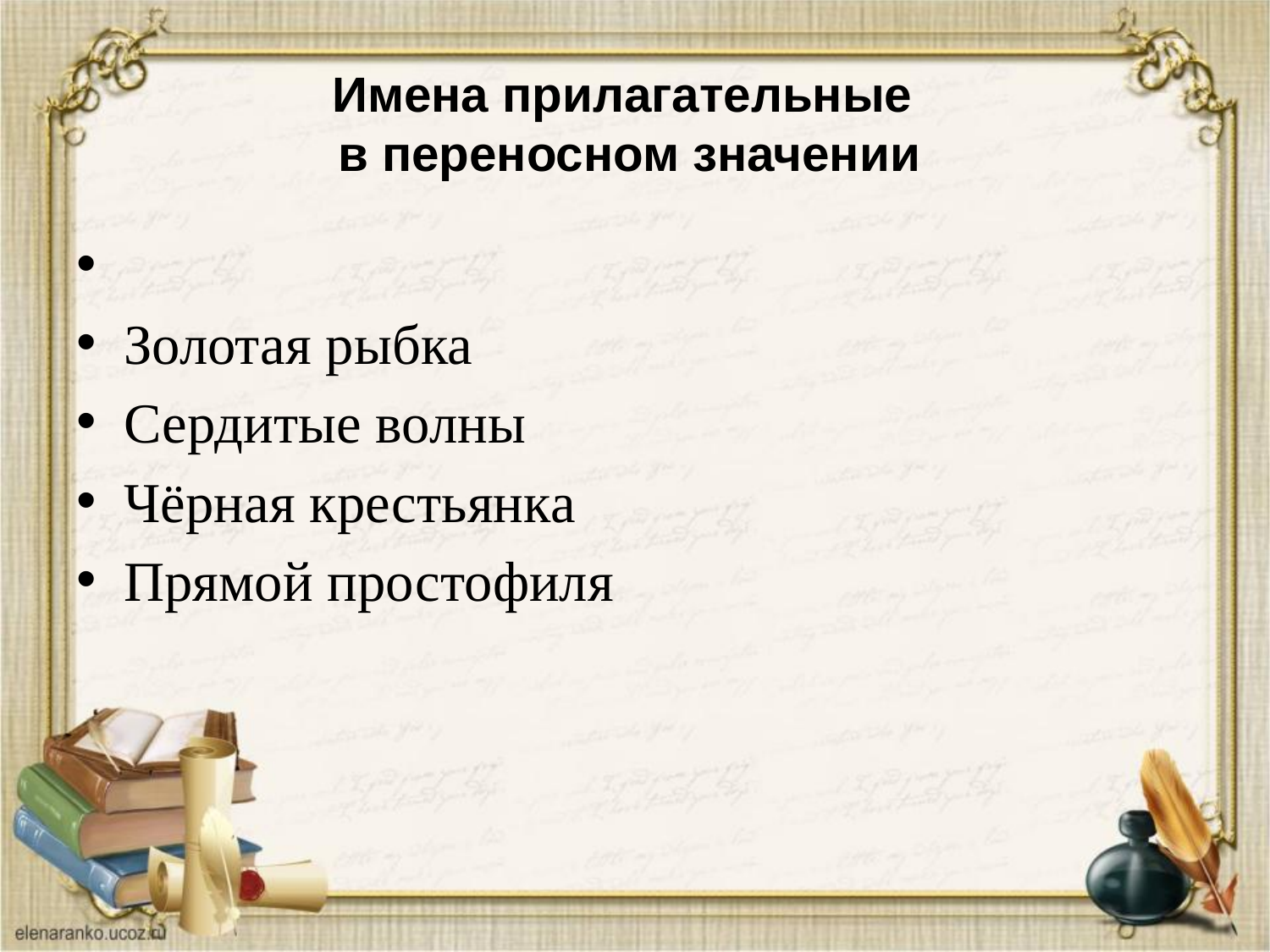

# Имена прилагательные в переносном значении

Золотая рыбка
Сердитые волны
Чёрная крестьянка
Прямой простофиля